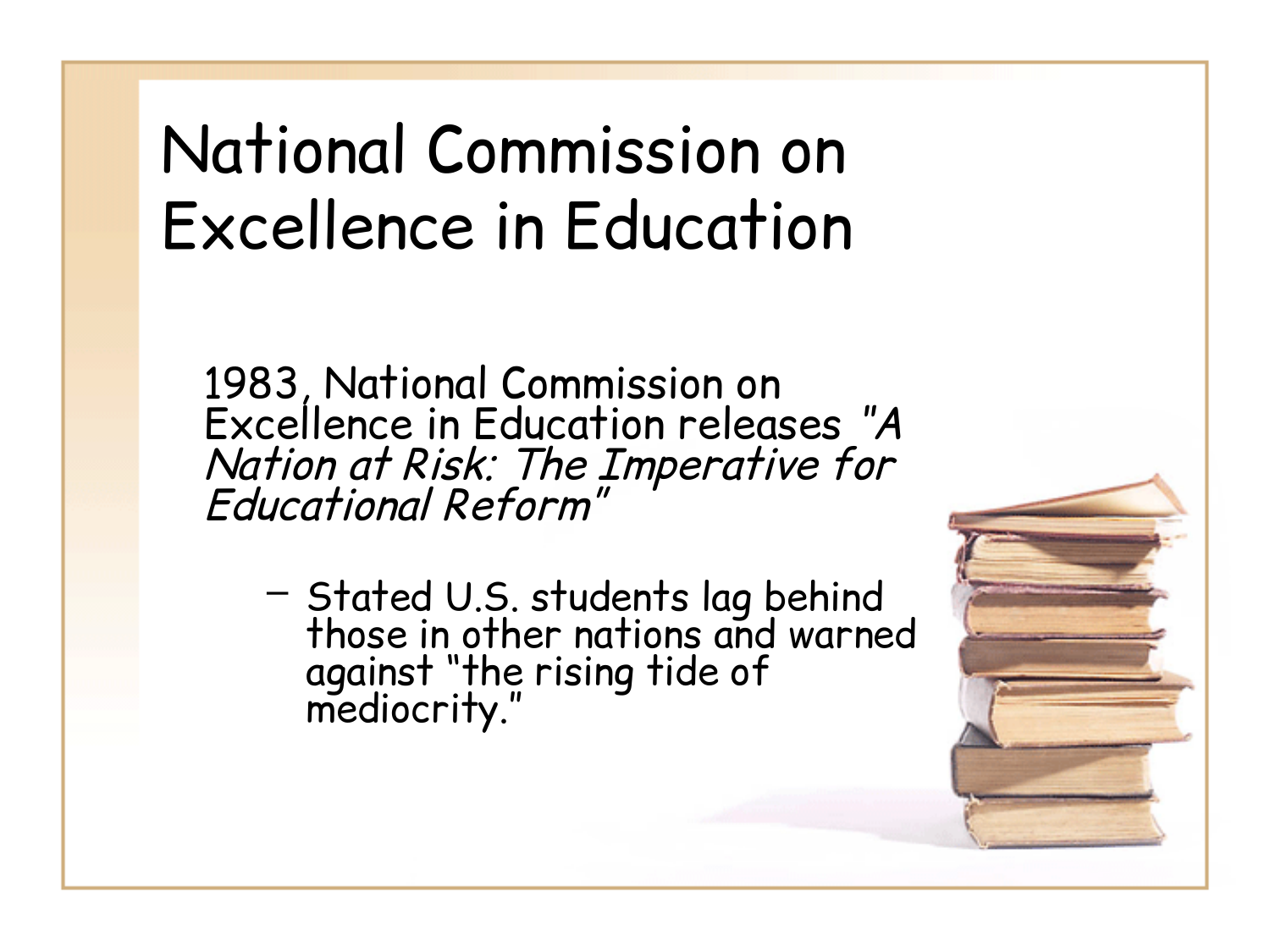

# National Commission on Excellence in Education
1983, National Commission on Excellence in Education releases “A Nation at Risk: The Imperative for Educational Reform”

Stated U.S. students lag behind those in other nations and warned against “the rising tide of mediocrity.”